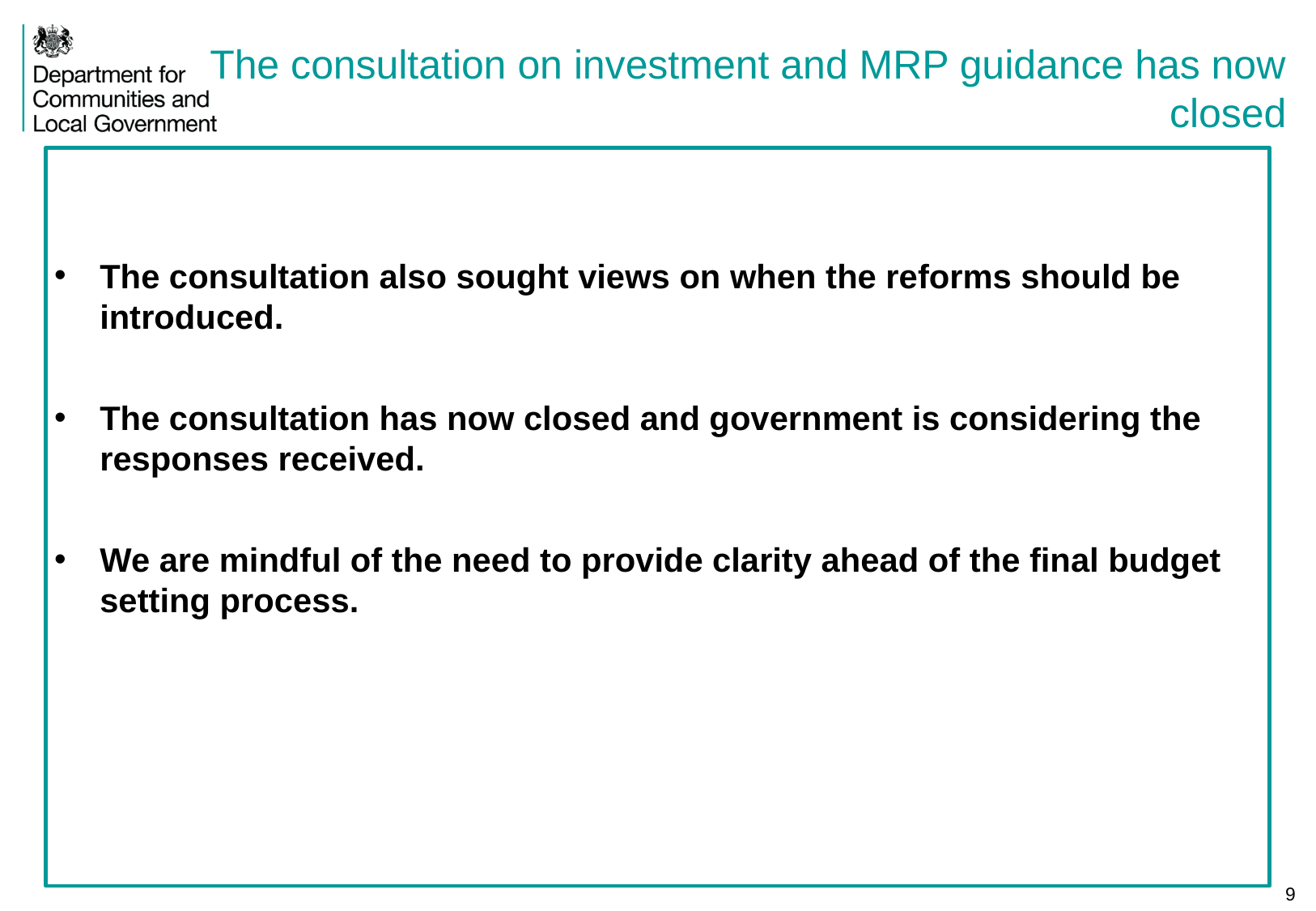

The consultation on investment and MRP guidance has now closed

The consultation also sought views on when the reforms should be introduced.

The consultation has now closed and government is considering the responses received.

We are mindful of the need to provide clarity ahead of the final budget setting process.